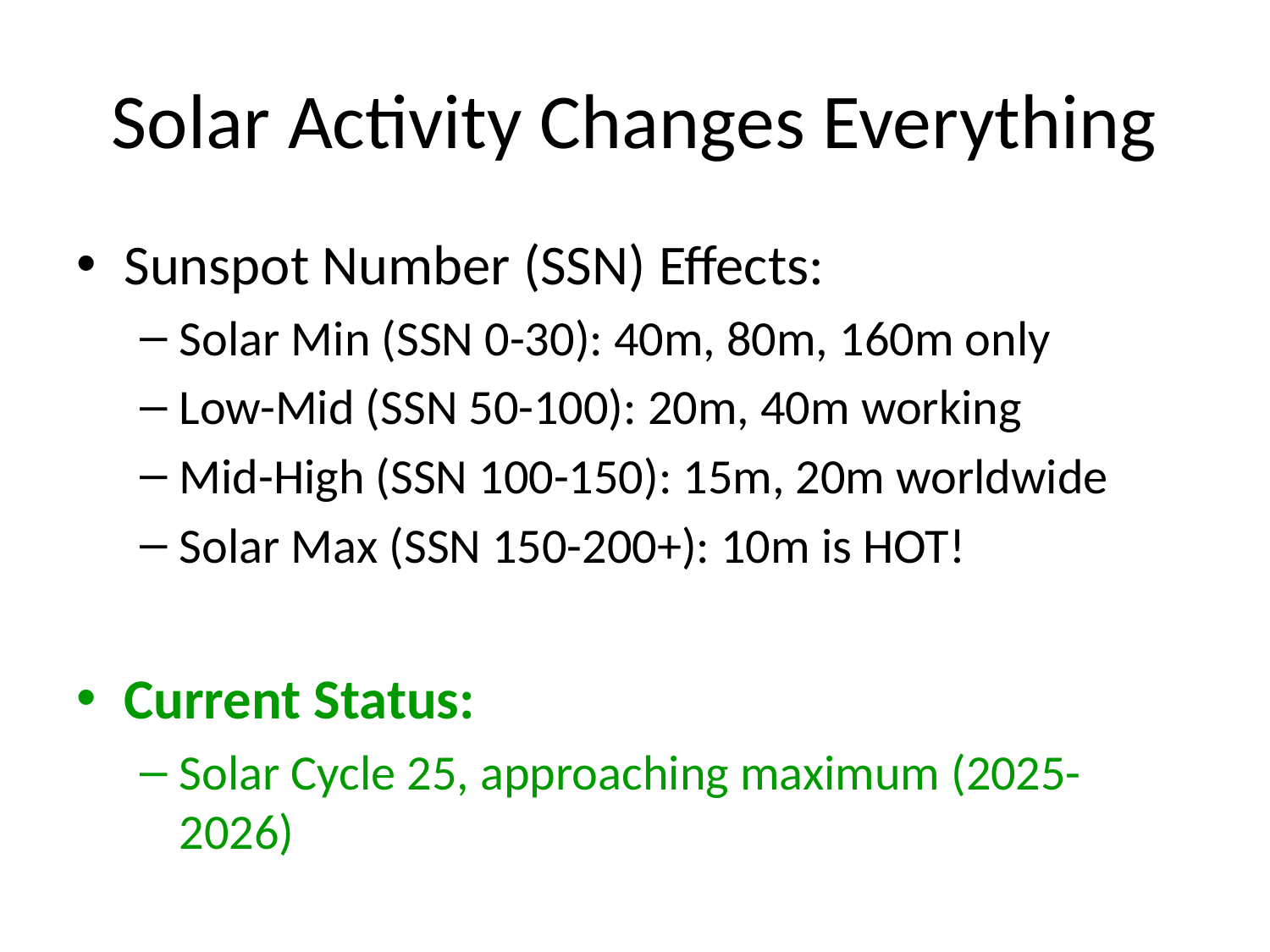

# Solar Activity Changes Everything
Sunspot Number (SSN) Effects:
Solar Min (SSN 0-30): 40m, 80m, 160m only
Low-Mid (SSN 50-100): 20m, 40m working
Mid-High (SSN 100-150): 15m, 20m worldwide
Solar Max (SSN 150-200+): 10m is HOT!

Current Status:
Solar Cycle 25, approaching maximum (2025-2026)